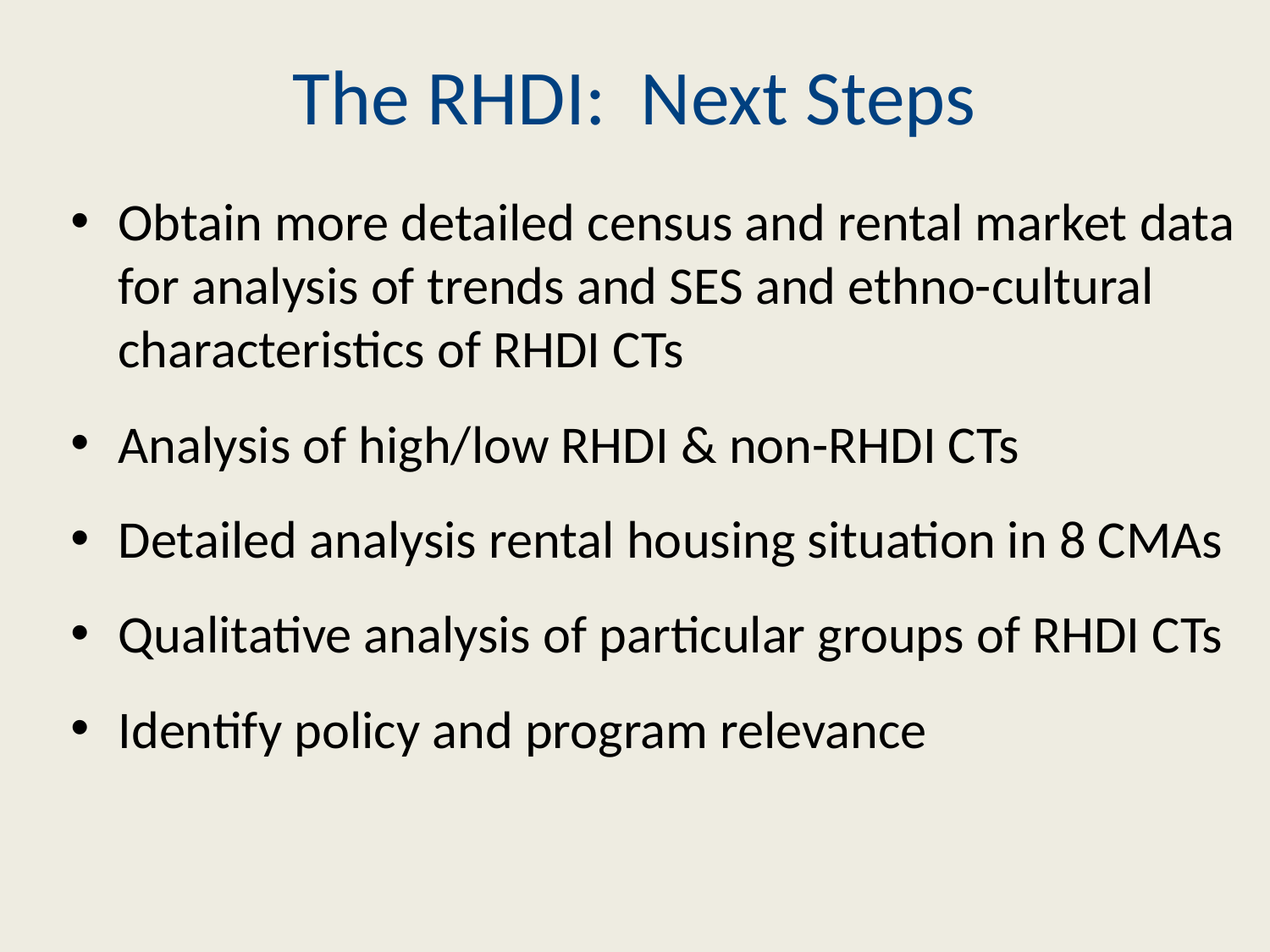

# The RHDI:  Next Steps
Obtain more detailed census and rental market data for analysis of trends and SES and ethno-cultural characteristics of RHDI CTs
Analysis of high/low RHDI & non-RHDI CTs
Detailed analysis rental housing situation in 8 CMAs
Qualitative analysis of particular groups of RHDI CTs
Identify policy and program relevance